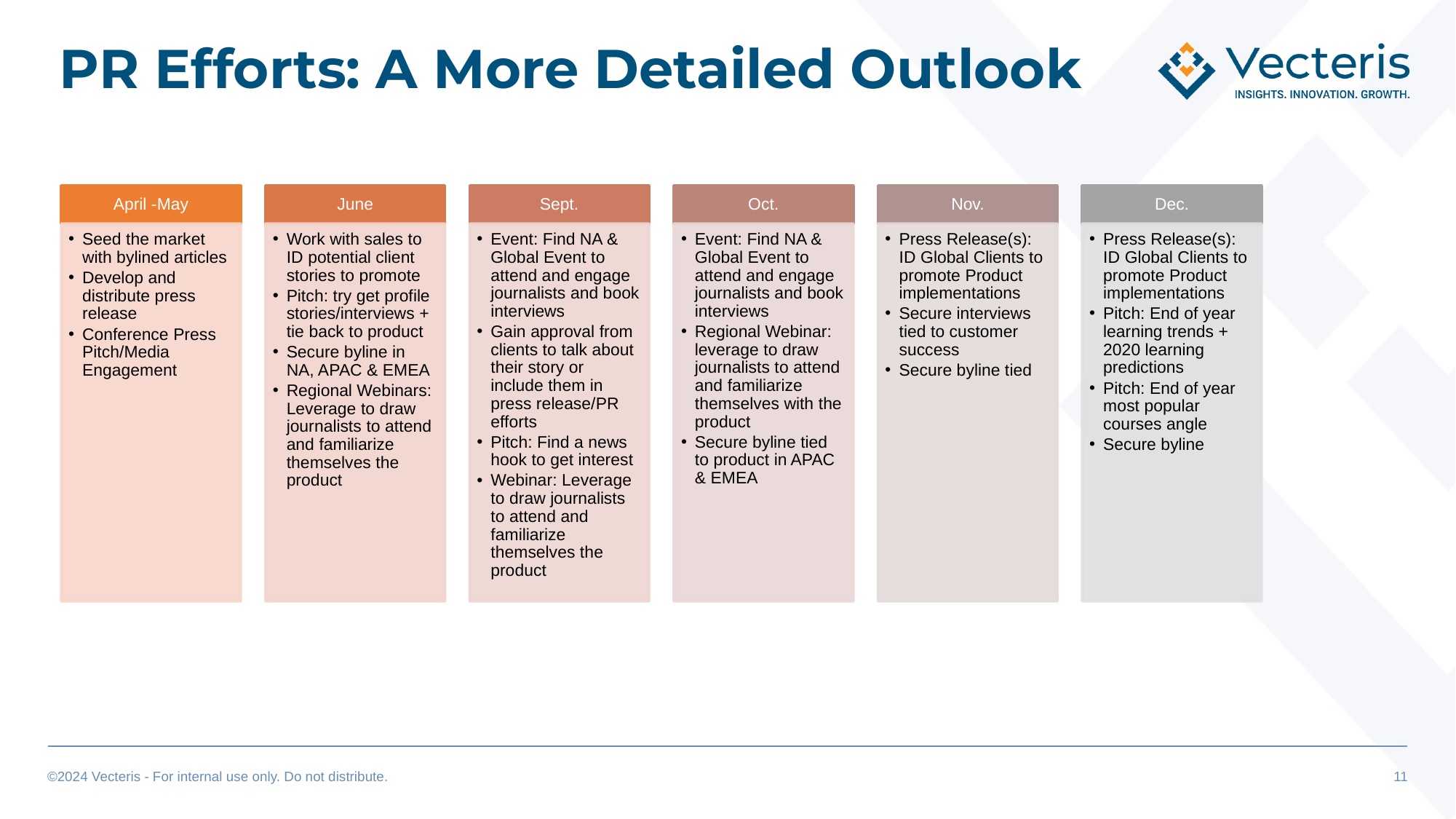

# PR Efforts: A More Detailed Outlook

April -May

June

Sept.

Oct.

Nov.

Dec.

Seed the market with bylined articles
Develop and distribute press release
Conference Press Pitch/Media Engagement

Work with sales to ID potential client stories to promote
Pitch: try get profile stories/interviews + tie back to product
Secure byline in NA, APAC & EMEA
Regional Webinars: Leverage to draw journalists to attend and familiarize themselves the product

Event: Find NA &  Global Event to attend and engage journalists and book interviews
Gain approval from clients to talk about their story or include them in press release/PR efforts
Pitch: Find a news hook to get interest
Webinar: Leverage to draw journalists to attend and familiarize themselves the product

Event: Find NA & Global Event to attend and engage journalists and book interviews
Regional Webinar: leverage to draw journalists to attend and familiarize themselves with the product
Secure byline tied to product in APAC & EMEA

Press Release(s): ID Global Clients to promote Product implementations
Secure interviews tied to customer success
Secure byline tied

Press Release(s): ID Global Clients to promote Product implementations
Pitch: End of year learning trends + 2020 learning predictions
Pitch: End of year most popular courses angle
Secure byline